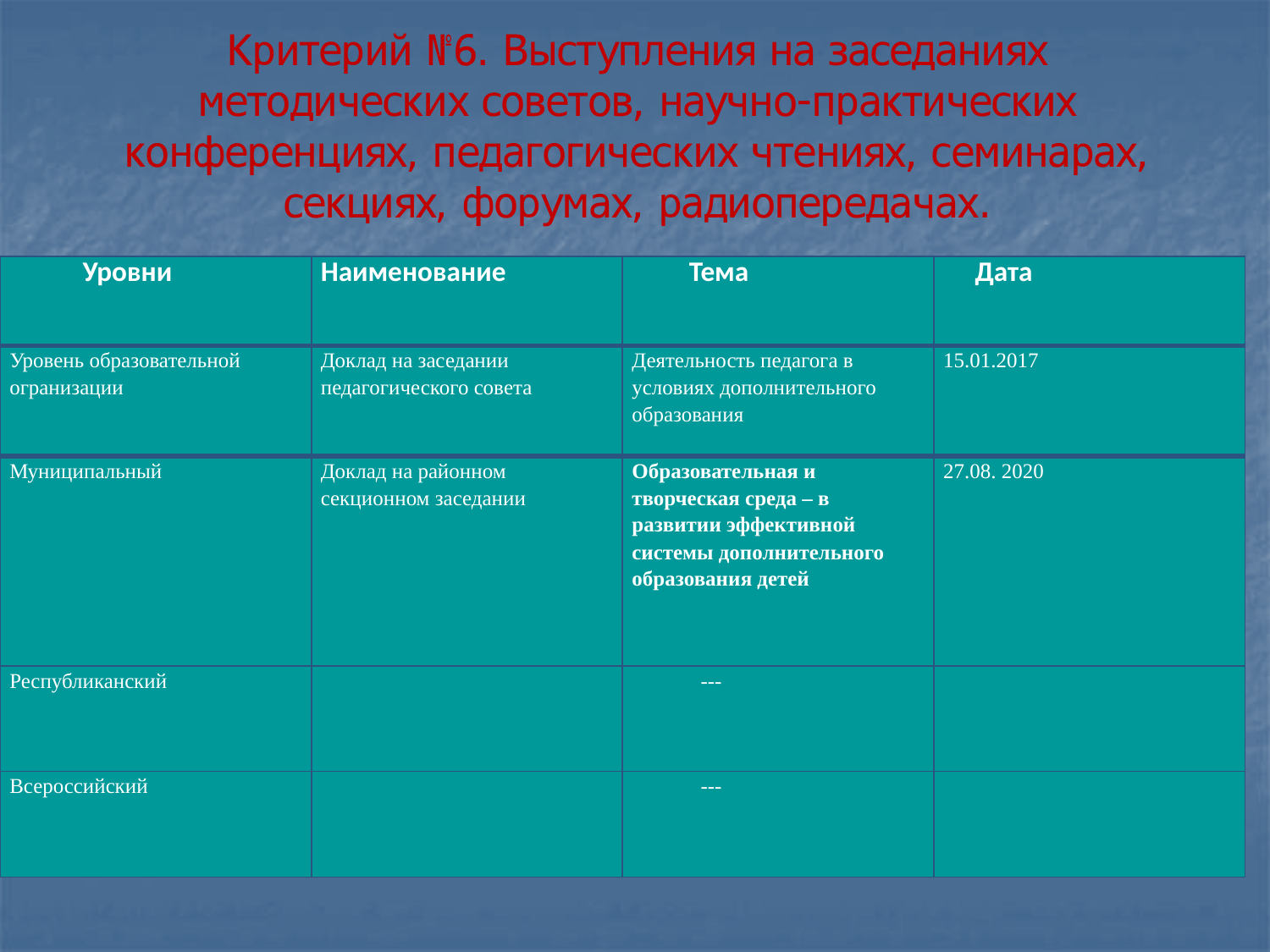

Критерий №6. Выступления на заседаниях методических советов, научно-практических конференциях, педагогических чтениях, семинарах, секциях, форумах, радиопередачах.

| Уровни | Наименование | Тема | Дата |
| --- | --- | --- | --- |
| Уровень образовательной огранизации | Доклад на заседании педагогического совета | Деятельность педагога в условиях дополнительного образования | 15.01.2017 |
| Муниципальный | Доклад на районном секционном заседании | Образовательная и творческая среда – в развитии эффективной системы дополнительного образования детей | 27.08. 2020 |
| Республиканский |  | --- |  |
| Всероссийский |  | --- |  |